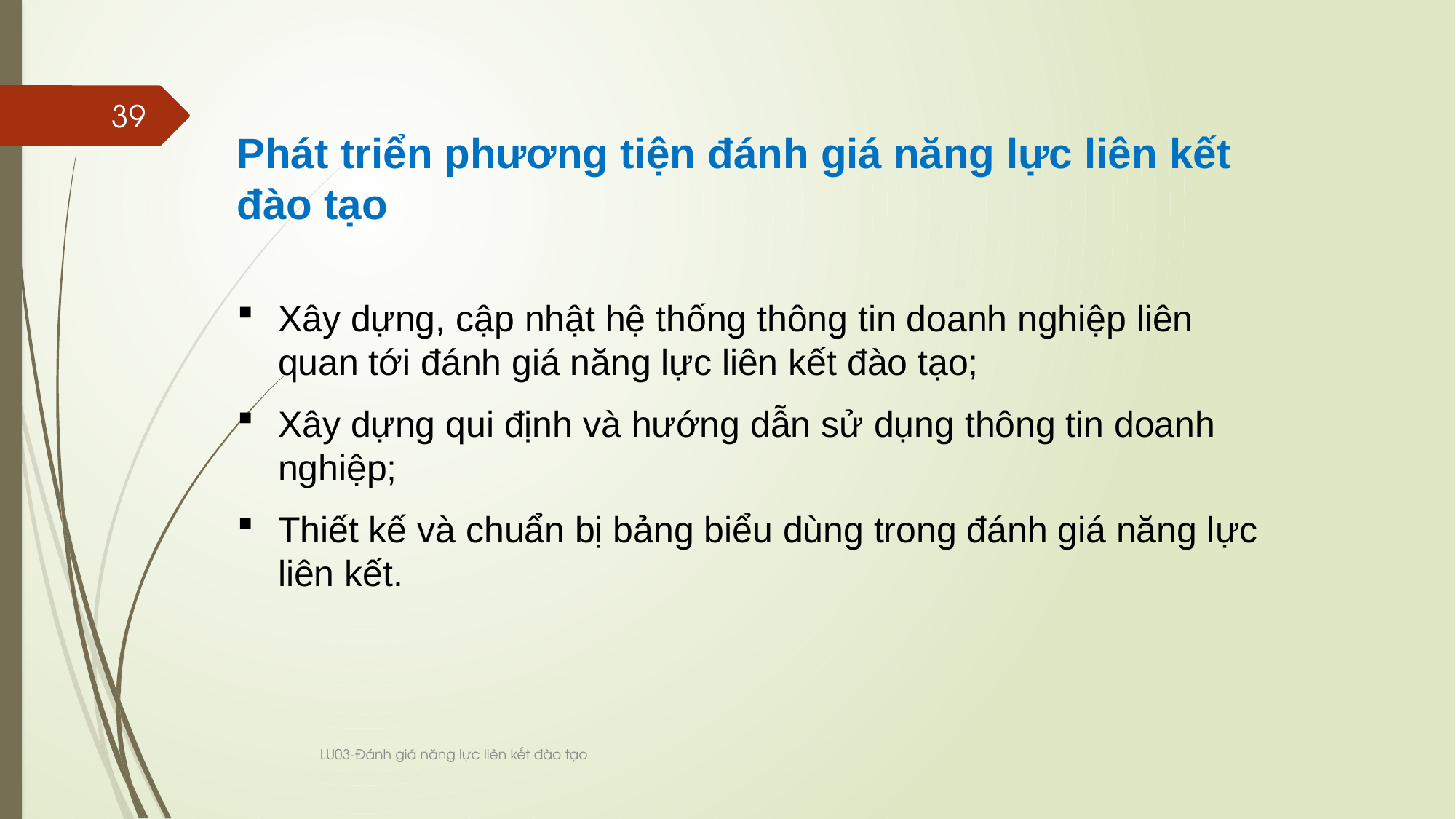

Phát triển phương tiện đánh giá năng lực liên kết đào tạo

Xây dựng, cập nhật hệ thống thông tin doanh nghiệp liên quan tới đánh giá năng lực liên kết đào tạo;
Xây dựng qui định và hướng dẫn sử dụng thông tin doanh nghiệp;
Thiết kế và chuẩn bị bảng biểu dùng trong đánh giá năng lực liên kết.

39
LU03-Đánh giá năng lực liên kết đào tạo